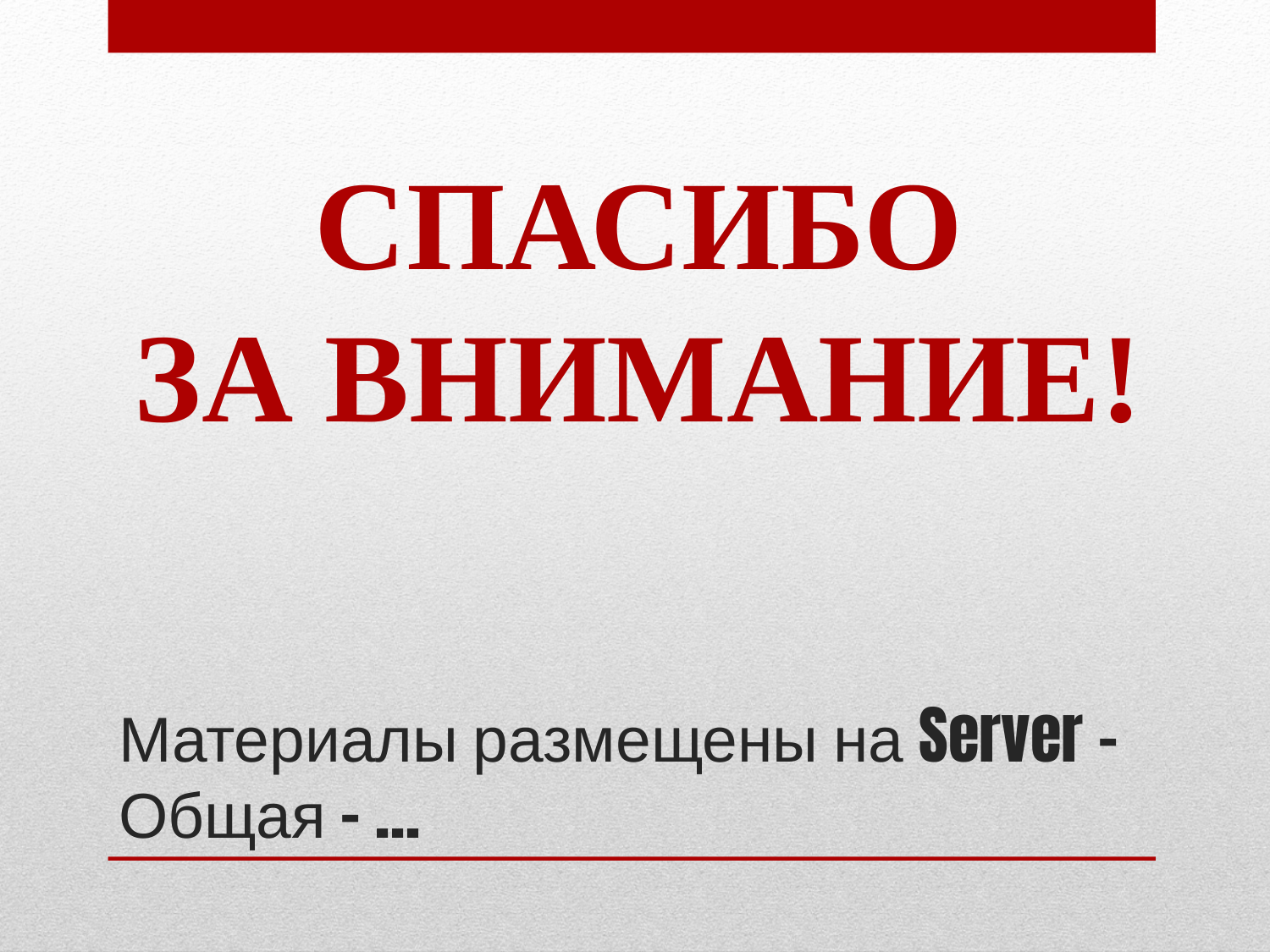

Спасибо
За внимание!
# Материалы размещены на Server – Общая - …